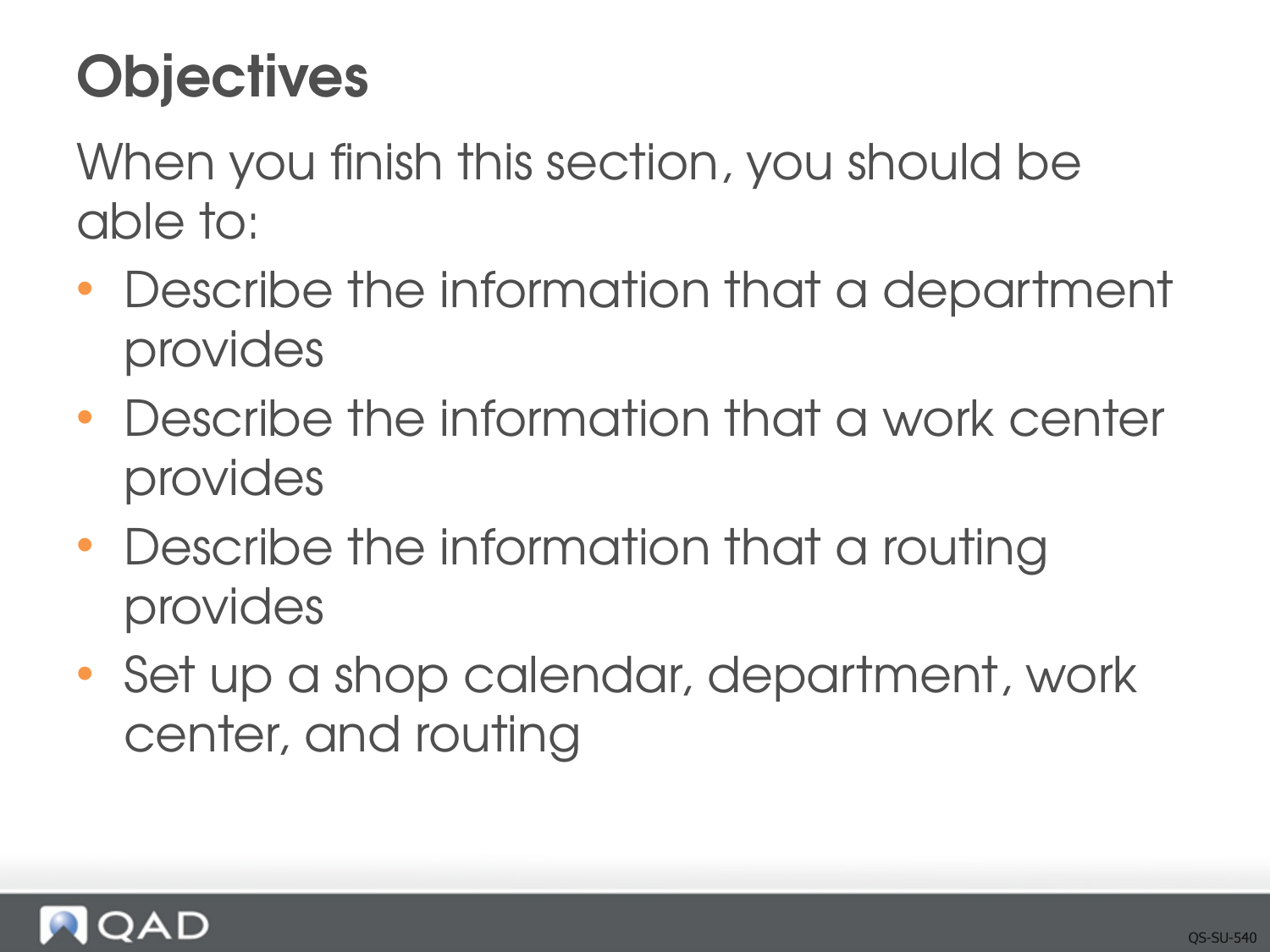

# Objectives
When you finish this section, you should be able to:
Describe the information that a department provides
Describe the information that a work center provides
Describe the information that a routing provides
Set up a shop calendar, department, work center, and routing

QS-SU-540